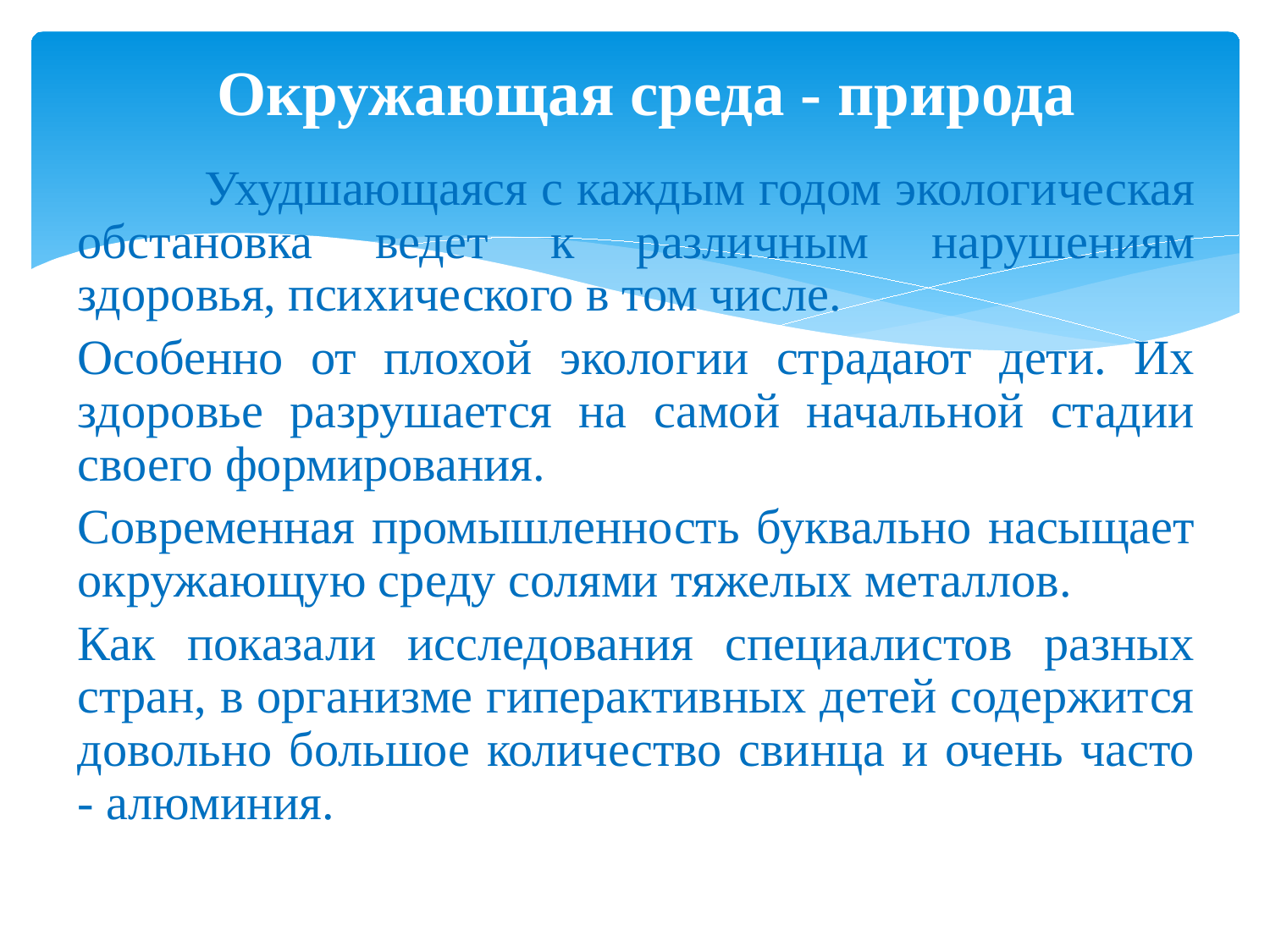

# Окружающая среда - природа
	Ухудшающаяся с каждым годом экологическая обстановка ведет к различным нарушениям здоровья, психического в том числе.
Особенно от плохой экологии страдают дети. Их здоровье разрушается на самой начальной стадии своего формирования.
Современная промышленность буквально насыщает окружающую среду солями тяжелых металлов.
Как показали исследования специалистов разных стран, в организме гиперактивных детей содержится довольно большое количество свинца и очень часто - алюминия.